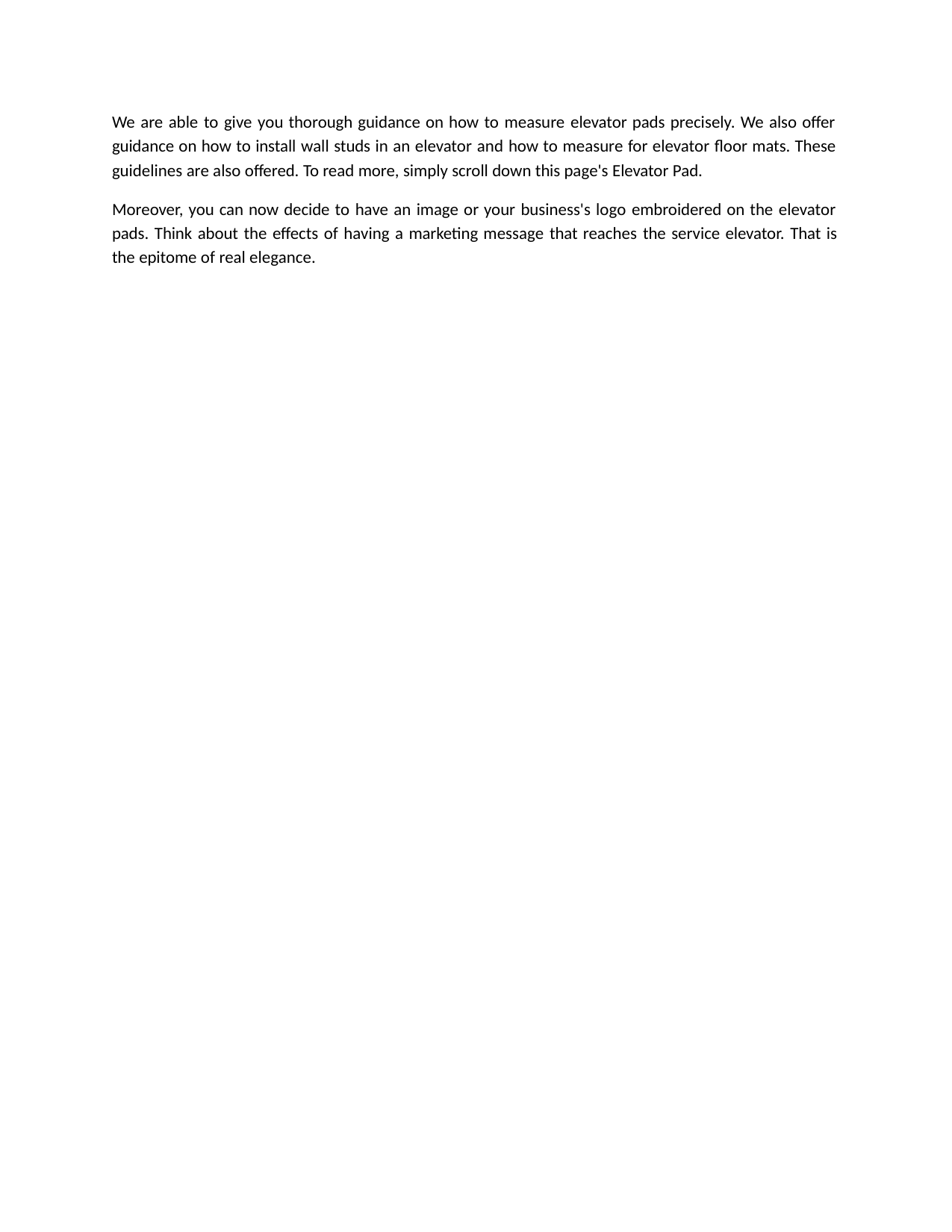

We are able to give you thorough guidance on how to measure elevator pads precisely. We also offer  guidance on how to install wall studs in an elevator and how to measure for elevator floor mats. These  guidelines are also offered. To read more, simply scroll down this page's Elevator Pad.

Moreover, you can now decide to have an image or your business's logo embroidered on the elevator  pads. Think about the effects of having a marketing message that reaches the service elevator. That is  the epitome of real elegance.